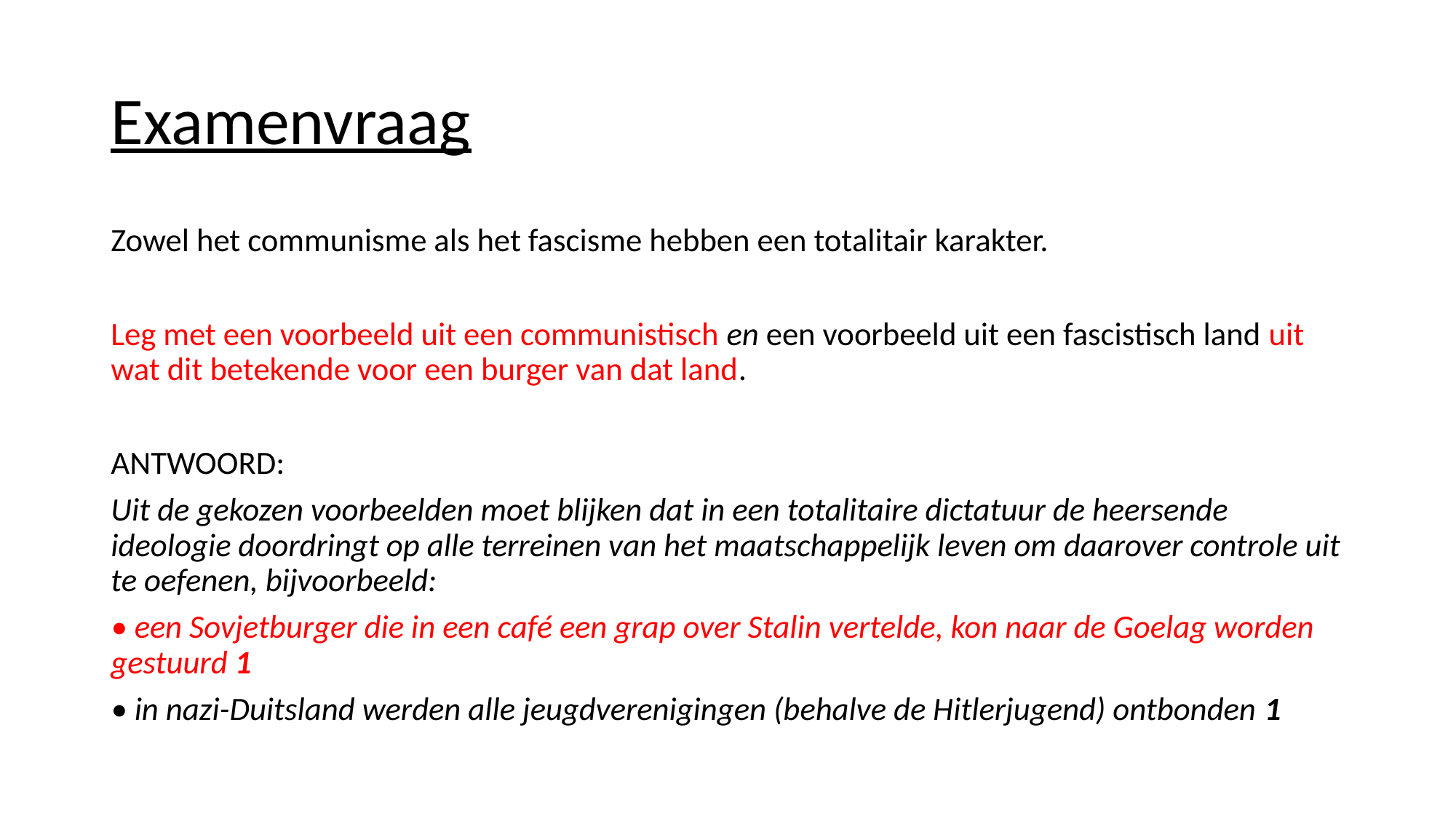

# Examenvraag
Zowel het communisme als het fascisme hebben een totalitair karakter.

Leg met een voorbeeld uit een communistisch en een voorbeeld uit een fascistisch land uit wat dit betekende voor een burger van dat land.

ANTWOORD:
Uit de gekozen voorbeelden moet blijken dat in een totalitaire dictatuur de heersende ideologie doordringt op alle terreinen van het maatschappelijk leven om daarover controle uit te oefenen, bijvoorbeeld:
• een Sovjetburger die in een café een grap over Stalin vertelde, kon naar de Goelag worden gestuurd 1
• in nazi-Duitsland werden alle jeugdverenigingen (behalve de Hitlerjugend) ontbonden 1